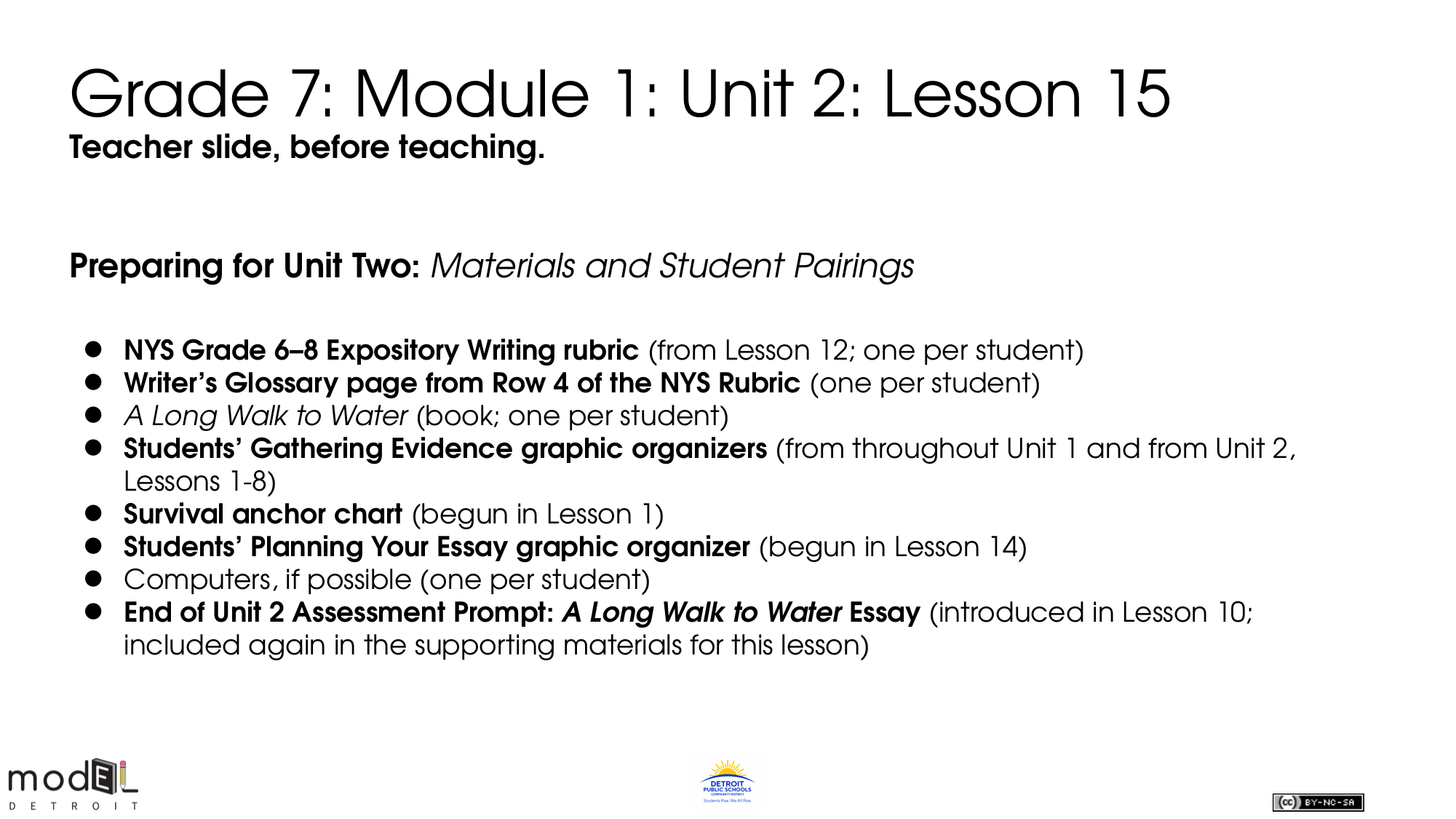

Grade 7: Module 1: Unit 2: Lesson 15
Teacher slide, before teaching.
Preparing for Unit Two: Materials and Student Pairings

NYS Grade 6–8 Expository Writing rubric (from Lesson 12; one per student)
Writer’s Glossary page from Row 4 of the NYS Rubric (one per student)
A Long Walk to Water (book; one per student)
Students’ Gathering Evidence graphic organizers (from throughout Unit 1 and from Unit 2, Lessons 1-8)
Survival anchor chart (begun in Lesson 1)
Students’ Planning Your Essay graphic organizer (begun in Lesson 14)
Computers, if possible (one per student)
End of Unit 2 Assessment Prompt: A Long Walk to Water Essay (introduced in Lesson 10; included again in the supporting materials for this lesson)